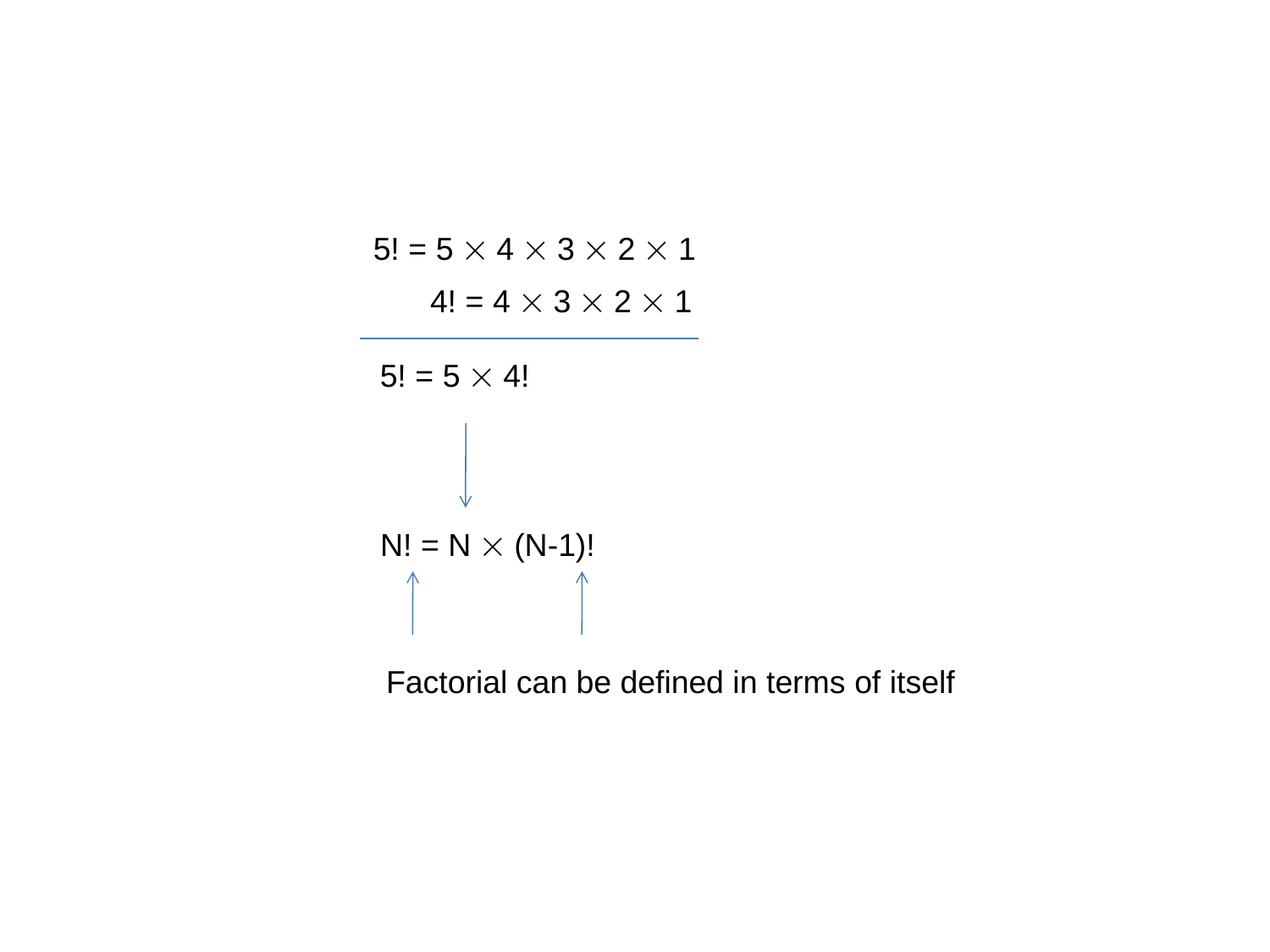

5! = 5 × 4 × 3 × 2 × 1
4! = 4 × 3 × 2 × 1
5! = 5 × 4!
N! = N × (N-1)!
Factorial can be defined in terms of itself